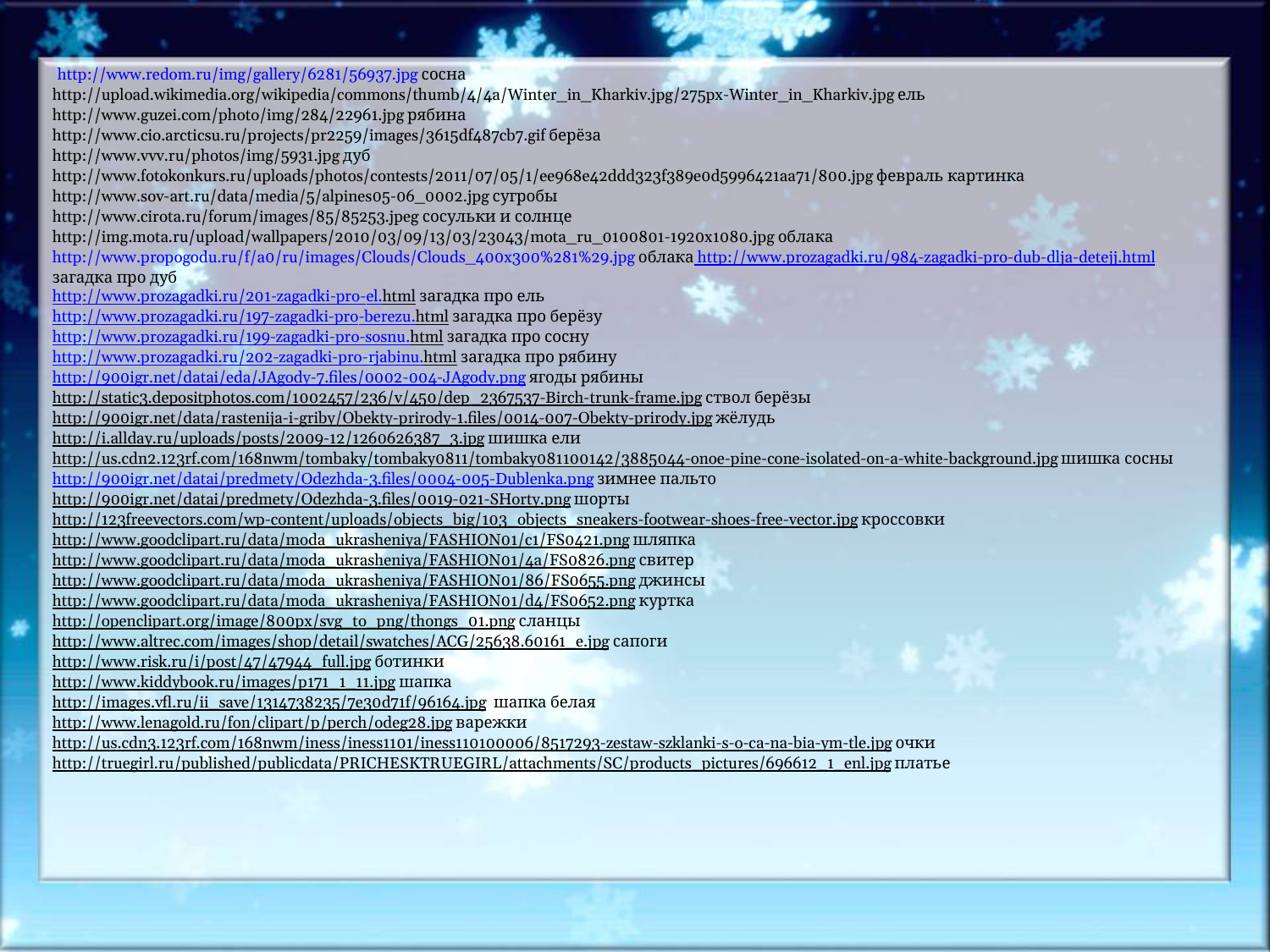

http://www.redom.ru/img/gallery/6281/56937.jpg сосна
http://upload.wikimedia.org/wikipedia/commons/thumb/4/4a/Winter_in_Kharkiv.jpg/275px-Winter_in_Kharkiv.jpg ель
http://www.guzei.com/photo/img/284/22961.jpg рябина
http://www.cio.arcticsu.ru/projects/pr2259/images/3615df487cb7.gif берёза
http://www.vvv.ru/photos/img/5931.jpg дуб
http://www.fotokonkurs.ru/uploads/photos/contests/2011/07/05/1/ee968e42ddd323f389e0d5996421aa71/800.jpg февраль картинка
http://www.sov-art.ru/data/media/5/alpines05-06_0002.jpg сугробы
http://www.cirota.ru/forum/images/85/85253.jpeg сосульки и солнце
http://img.mota.ru/upload/wallpapers/2010/03/09/13/03/23043/mota_ru_0100801-1920x1080.jpg облака
http://www.propogodu.ru/f/a0/ru/images/Clouds/Clouds_400x300%281%29.jpg облака http://www.prozagadki.ru/984-zagadki-pro-dub-dlja-detejj.html загадка про дуб
http://www.prozagadki.ru/201-zagadki-pro-el.html загадка про ель
http://www.prozagadki.ru/197-zagadki-pro-berezu.html загадка про берёзу
http://www.prozagadki.ru/199-zagadki-pro-sosnu.html загадка про сосну
http://www.prozagadki.ru/202-zagadki-pro-rjabinu.html загадка про рябину
http://900igr.net/datai/eda/JAgody-7.files/0002-004-JAgody.png ягоды рябины
http://static3.depositphotos.com/1002457/236/v/450/dep_2367537-Birch-trunk-frame.jpg ствол берёзы
http://900igr.net/data/rastenija-i-griby/Obekty-prirody-1.files/0014-007-Obekty-prirody.jpg жёлудь
http://i.allday.ru/uploads/posts/2009-12/1260626387_3.jpg шишка ели
http://us.cdn2.123rf.com/168nwm/tombaky/tombaky0811/tombaky081100142/3885044-onoe-pine-cone-isolated-on-a-white-background.jpg шишка сосны
http://900igr.net/datai/predmety/Odezhda-3.files/0004-005-Dublenka.png зимнее пальто
http://900igr.net/datai/predmety/Odezhda-3.files/0019-021-SHorty.png шорты
http://123freevectors.com/wp-content/uploads/objects_big/103_objects_sneakers-footwear-shoes-free-vector.jpg кроссовки
http://www.goodclipart.ru/data/moda_ukrasheniya/FASHION01/c1/FS0421.png шляпка
http://www.goodclipart.ru/data/moda_ukrasheniya/FASHION01/4a/FS0826.png свитер
http://www.goodclipart.ru/data/moda_ukrasheniya/FASHION01/86/FS0655.png джинсы
http://www.goodclipart.ru/data/moda_ukrasheniya/FASHION01/d4/FS0652.png куртка
http://openclipart.org/image/800px/svg_to_png/thongs_01.png сланцы
http://www.altrec.com/images/shop/detail/swatches/ACG/25638.60161_e.jpg сапоги
http://www.risk.ru/i/post/47/47944_full.jpg ботинки
http://www.kiddybook.ru/images/p171_1_11.jpg шапка
http://images.vfl.ru/ii_save/1314738235/7e30d71f/96164.jpg  шапка белая
http://www.lenagold.ru/fon/clipart/p/perch/odeg28.jpg варежки
http://us.cdn3.123rf.com/168nwm/iness/iness1101/iness110100006/8517293-zestaw-szklanki-s-o-ca-na-bia-ym-tle.jpg очки
http://truegirl.ru/published/publicdata/PRICHESKTRUEGIRL/attachments/SC/products_pictures/696612_1_enl.jpg платье